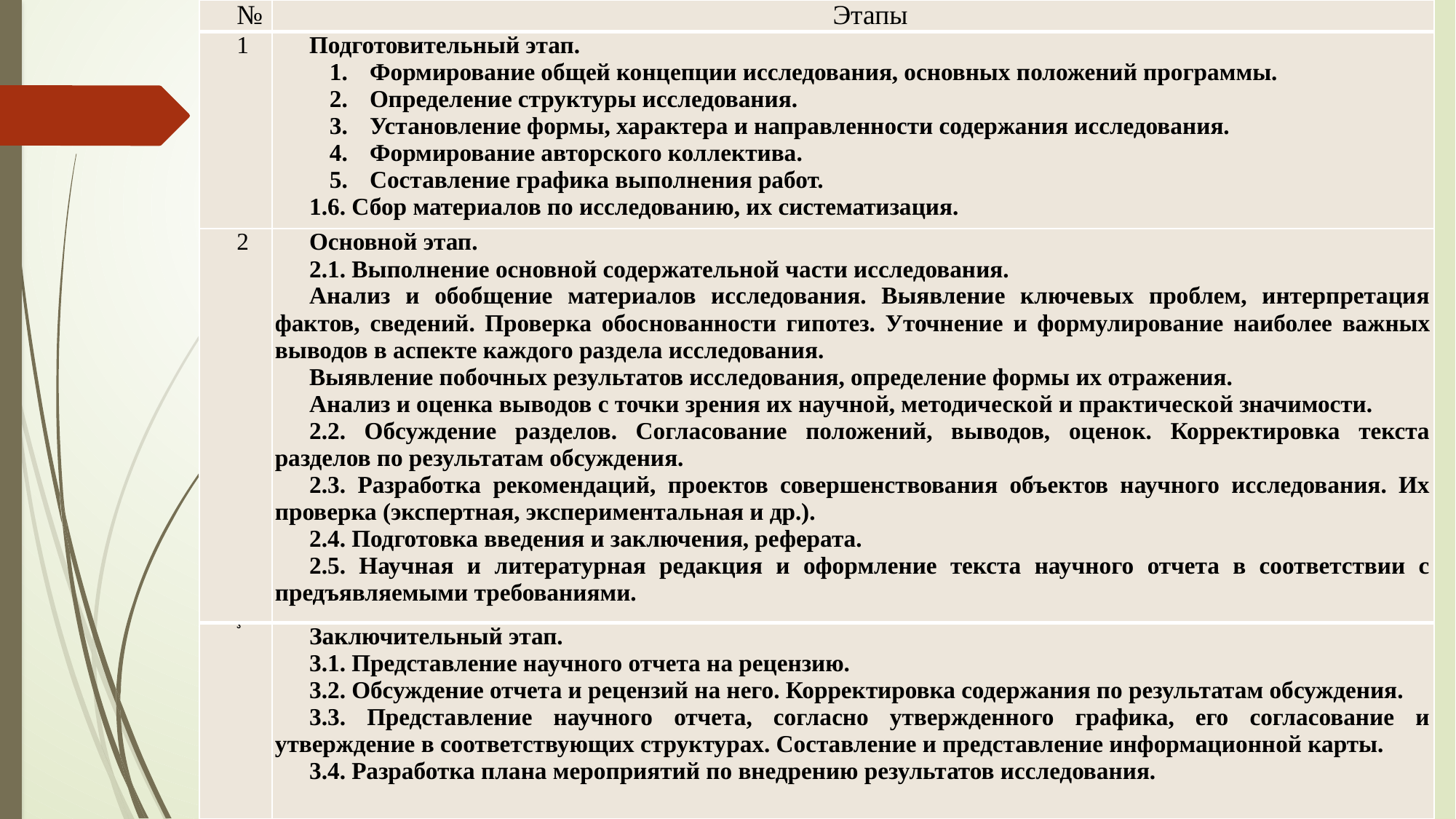

| № | Этапы |
| --- | --- |
| 1 | Подготовительный этап. Формирование общей концепции исследования, основных положений программы. Определение структуры исследования. Установление формы, характера и направленности содержания исследования. Формирование авторского коллектива. Составление графика выполнения работ. 1.6. Сбор материалов по исследованию, их систематизация. |
| 2 | Основной этап. 2.1. Выполнение основной содержательной части исследования. Анализ и обобщение материалов исследования. Выявление ключевых проблем, интерпретация фактов, сведений. Проверка обос­нованности гипотез. Уточнение и формулирование наиболее важных выводов в аспекте каждого раздела исследования. Выявление побочных результатов исследования, определение формы их отражения. Анализ и оценка выводов с точки зрения их научной, методической и практической значимости. 2.2. Обсуждение разделов. Согласование положений, выводов, оценок. Корректировка текста разделов по результатам обсуждения. 2.3. Разработка рекомендаций, проектов совершенствования объектов научного исследования. Их проверка (экспертная, экспериментальная и др.). 2.4. Подготовка введения и заключения, реферата. 2.5. Научная и литературная редакция и оформление текста научного отчета в соответствии с предъявляемыми требованиями. |
| 3 | Заключительный этап. 3.1. Представление научного отчета на рецензию. 3.2. Обсуждение отчета и рецензий на него. Корректировка содержания по результатам обсуждения. 3.3. Представление научного отчета, согласно утвержденного графика, его согласование и утверждение в соответствующих структурах. Составление и представление информационной карты. 3.4. Разработка плана мероприятий по внедрению результатов исследования. |